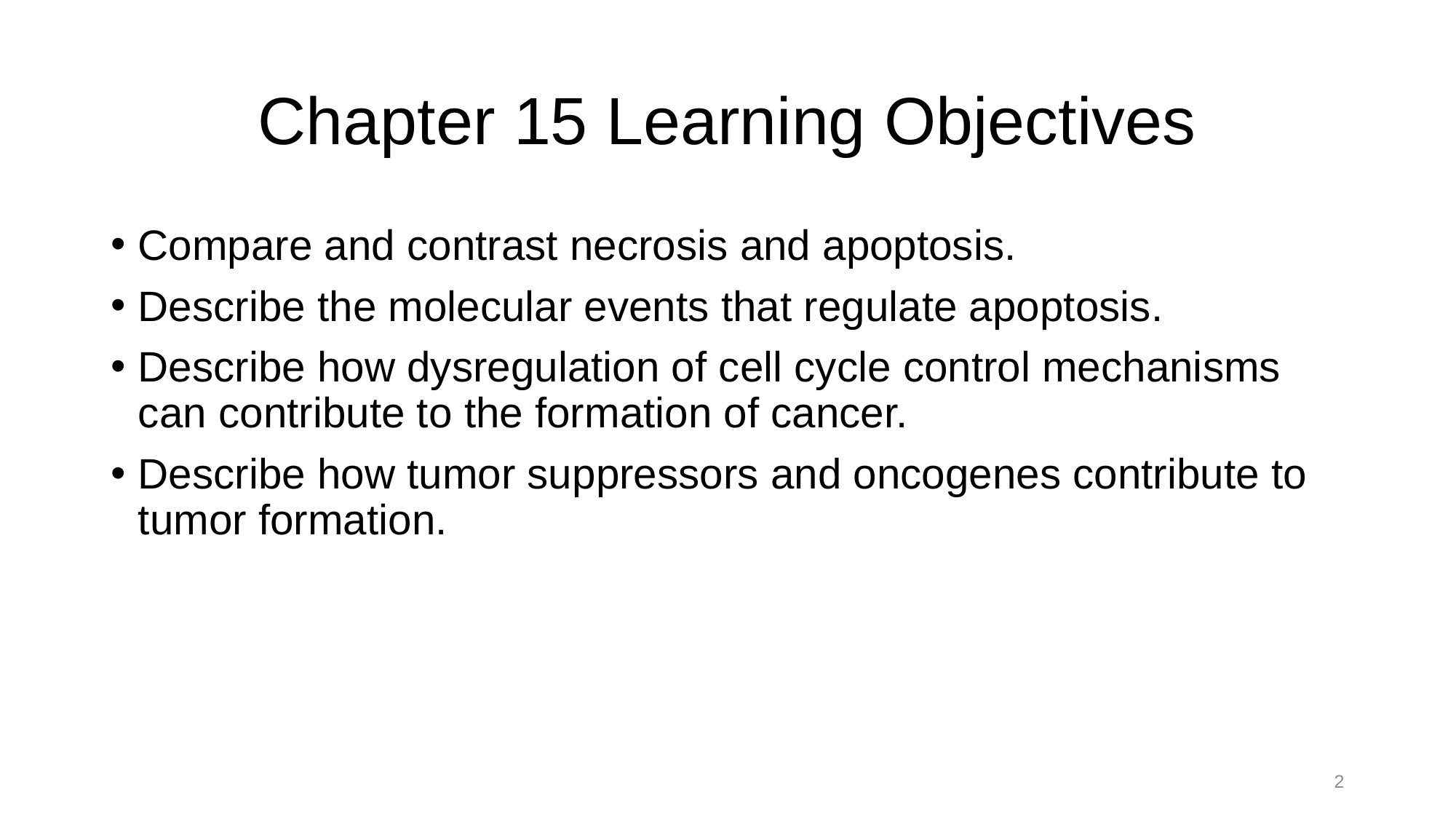

# Chapter 15 Learning Objectives
Compare and contrast necrosis and apoptosis.
Describe the molecular events that regulate apoptosis.
Describe how dysregulation of cell cycle control mechanisms can contribute to the formation of cancer.
Describe how tumor suppressors and oncogenes contribute to tumor formation.
2